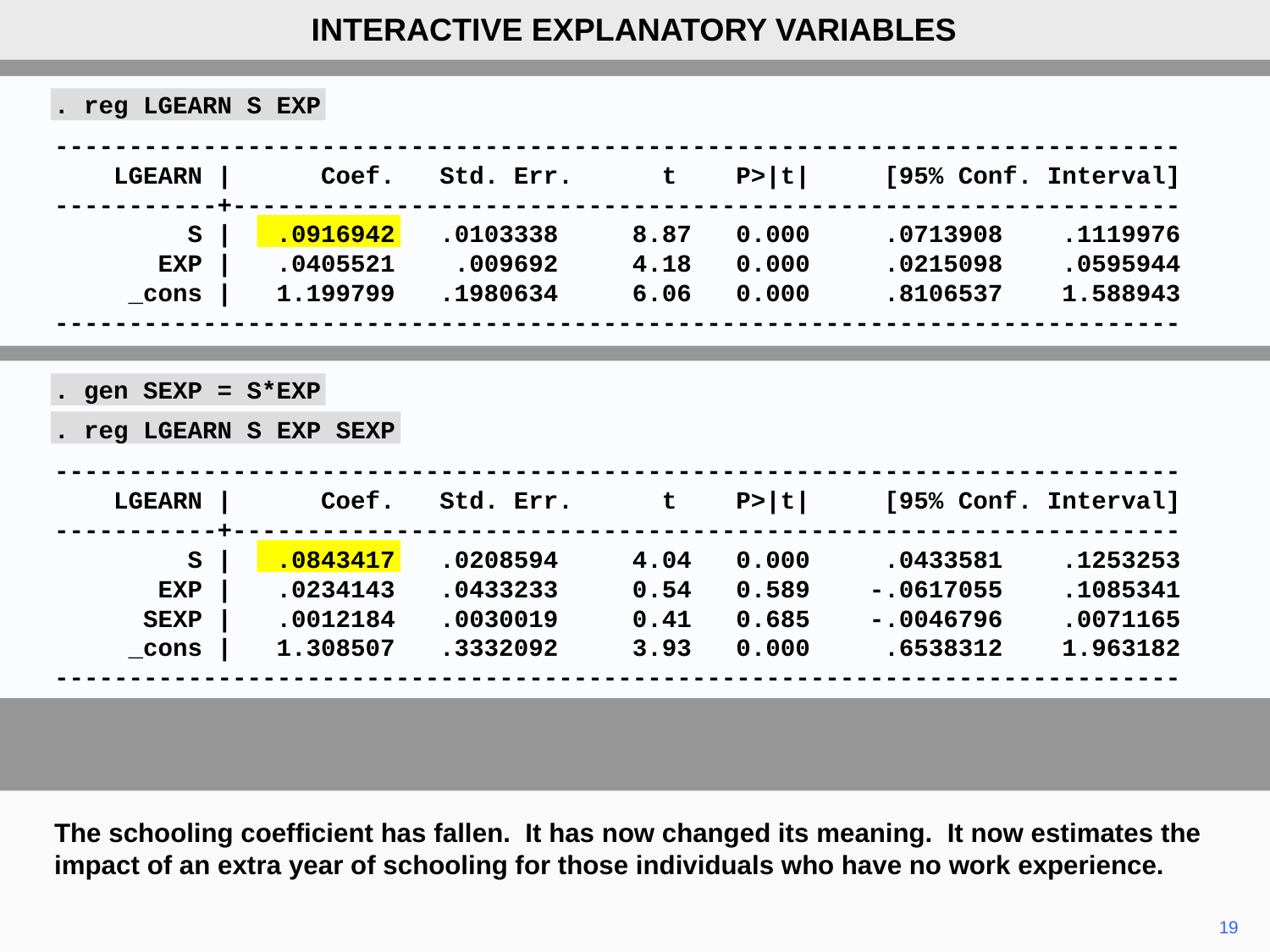

INTERACTIVE EXPLANATORY VARIABLES

. reg LGEARN S EXP
----------------------------------------------------------------------------
    LGEARN |      Coef.   Std. Err.      t    P>|t|     [95% Conf. Interval]
-----------+----------------------------------------------------------------
         S |   .0916942   .0103338     8.87   0.000     .0713908    .1119976
       EXP |   .0405521    .009692     4.18   0.000     .0215098    .0595944
     _cons |   1.199799   .1980634     6.06   0.000     .8106537    1.588943
----------------------------------------------------------------------------

. gen SEXP = S*EXP
. reg LGEARN S EXP SEXP
----------------------------------------------------------------------------
    LGEARN |      Coef.   Std. Err.      t    P>|t|     [95% Conf. Interval]
-----------+----------------------------------------------------------------
         S |   .0843417   .0208594     4.04   0.000     .0433581    .1253253
       EXP |   .0234143   .0433233     0.54   0.589    -.0617055    .1085341
      SEXP |   .0012184   .0030019     0.41   0.685    -.0046796    .0071165
     _cons |   1.308507   .3332092     3.93   0.000     .6538312    1.963182
----------------------------------------------------------------------------

The schooling coefficient has fallen.  It has now changed its meaning.  It now estimates the impact of an extra year of schooling for those individuals who have no work experience.
19